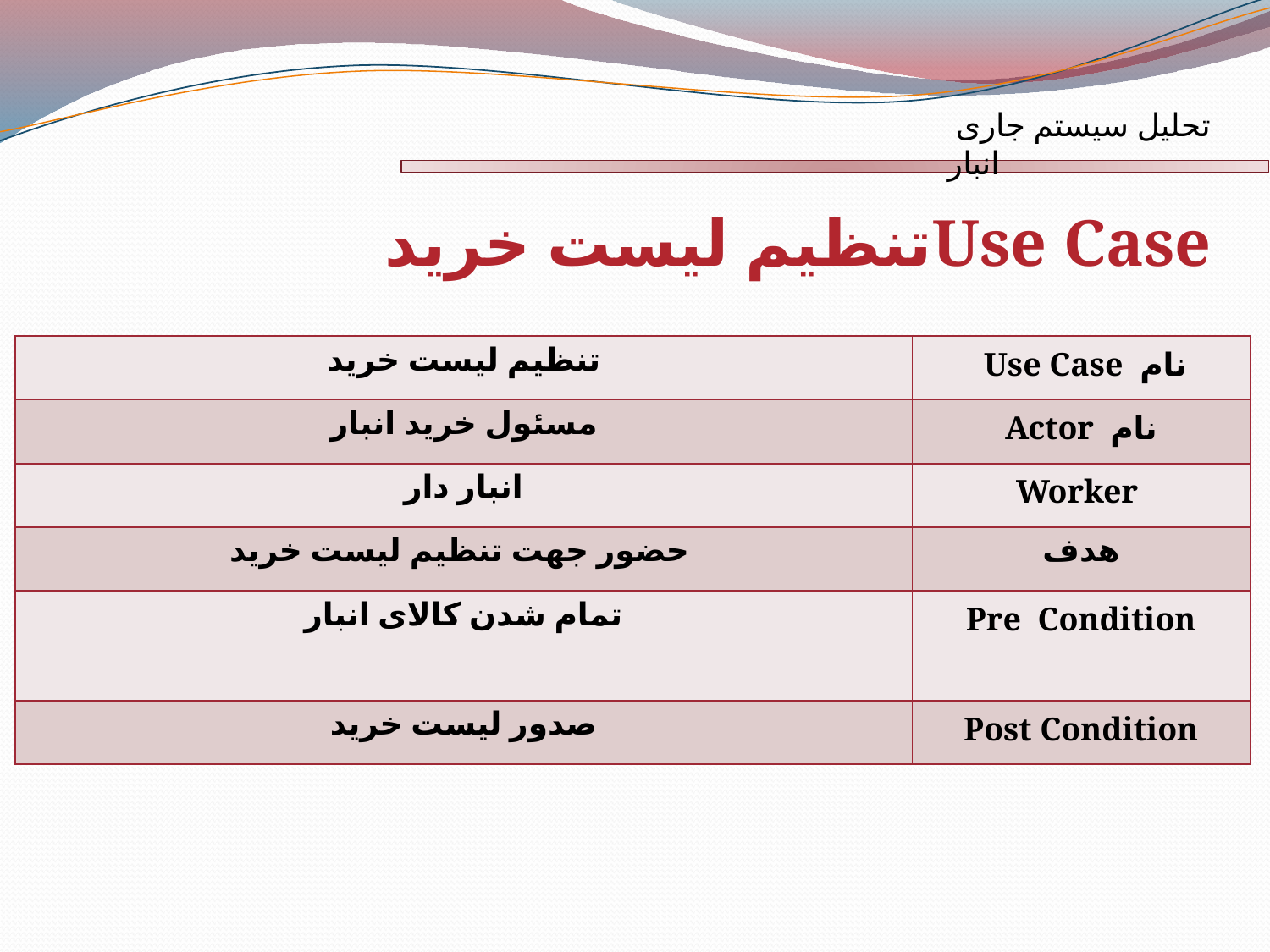

تحلیل سیستم جاری انبار

 تنظیم لیست خریدUse Case
| تنظیم لیست خرید | Use Case نام |
| --- | --- |
| مسئول خرید انبار | Actor نام |
| انبار دار | Worker |
| حضور جهت تنظیم لیست خرید | هدف |
| تمام شدن کالای انبار | Pre Condition |
| صدور لیست خرید | Post Condition |